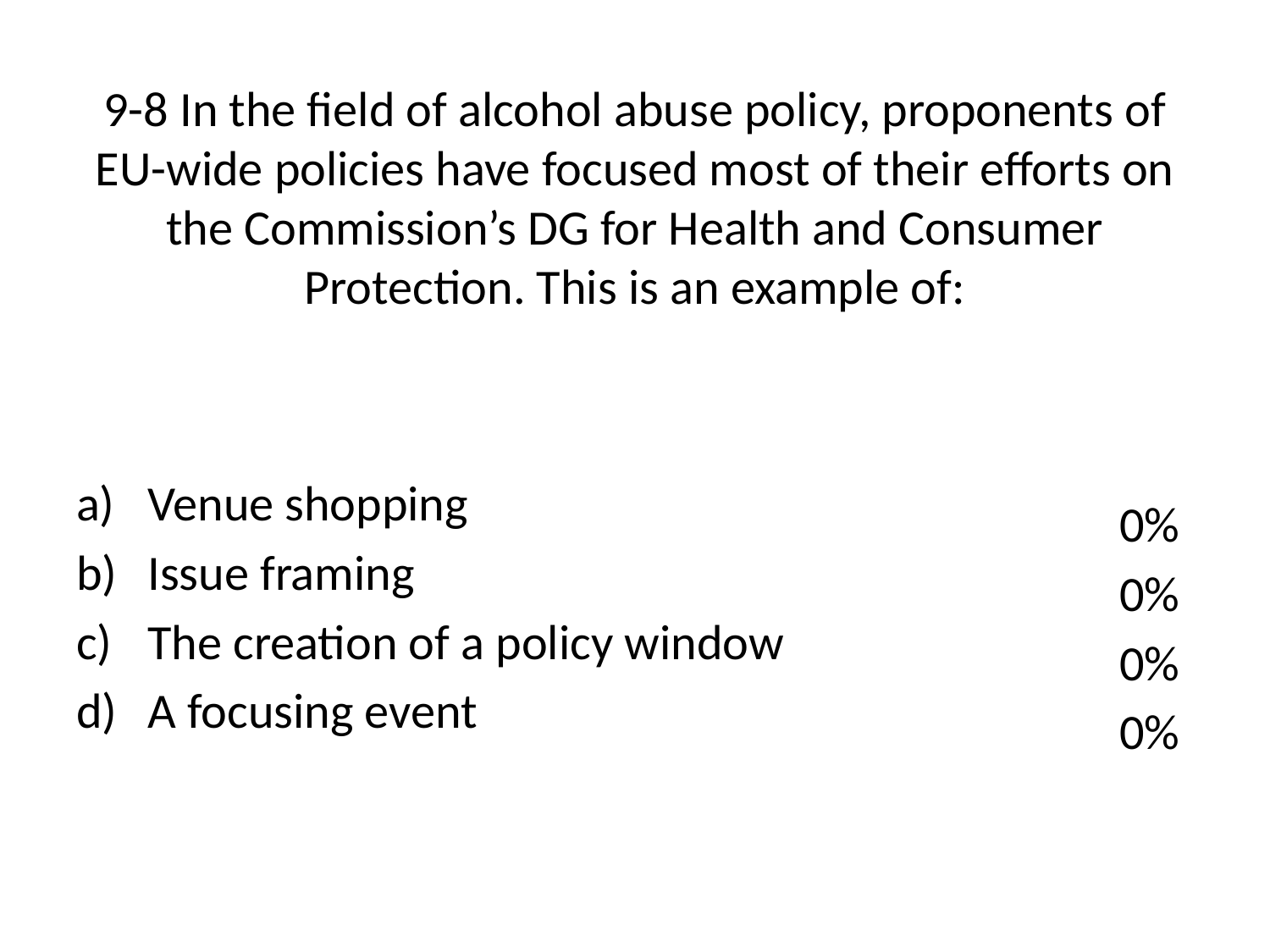

# 9-8 In the field of alcohol abuse policy, proponents of EU-wide policies have focused most of their efforts on the Commission’s DG for Health and Consumer Protection. This is an example of:
Venue shopping
Issue framing
The creation of a policy window
A focusing event
0%
0%
0%
0%